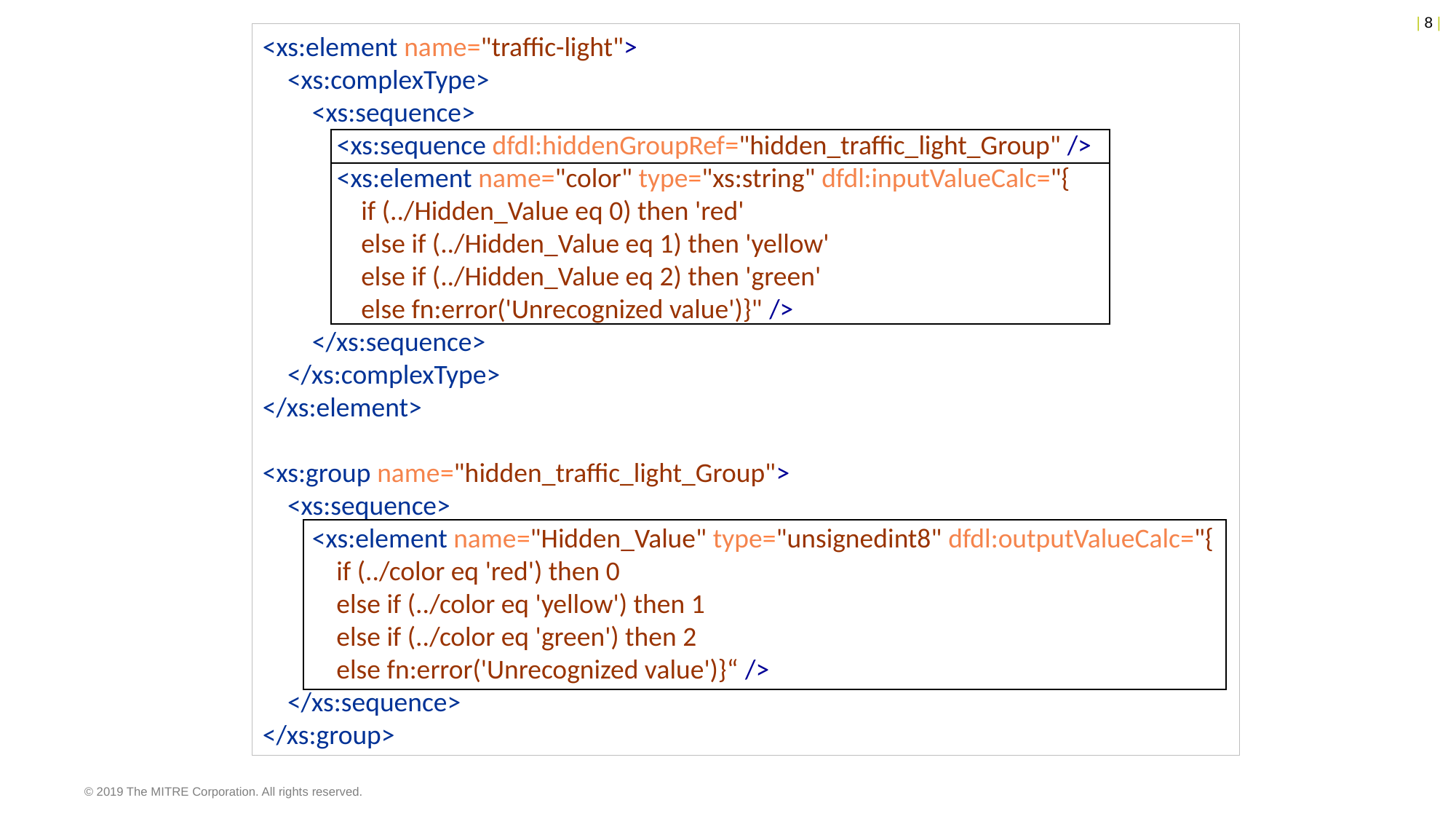

<xs:element name="traffic-light">
    <xs:complexType>
        <xs:sequence>
            <xs:sequence dfdl:hiddenGroupRef="hidden_traffic_light_Group" />
            <xs:element name="color" type="xs:string" dfdl:inputValueCalc="{
                if (../Hidden_Value eq 0) then 'red'
                else if (../Hidden_Value eq 1) then 'yellow'
                else if (../Hidden_Value eq 2) then 'green'
                else fn:error('Unrecognized value')}" />
        </xs:sequence>
    </xs:complexType>
</xs:element>
<xs:group name="hidden_traffic_light_Group">
    <xs:sequence>
        <xs:element name="Hidden_Value" type="unsignedint8" dfdl:outputValueCalc="{
            if (../color eq 'red') then 0
            else if (../color eq 'yellow') then 1
            else if (../color eq 'green') then 2
            else fn:error('Unrecognized value')}“ />
    </xs:sequence>
</xs:group>

© 2019 The MITRE Corporation. All rights reserved.